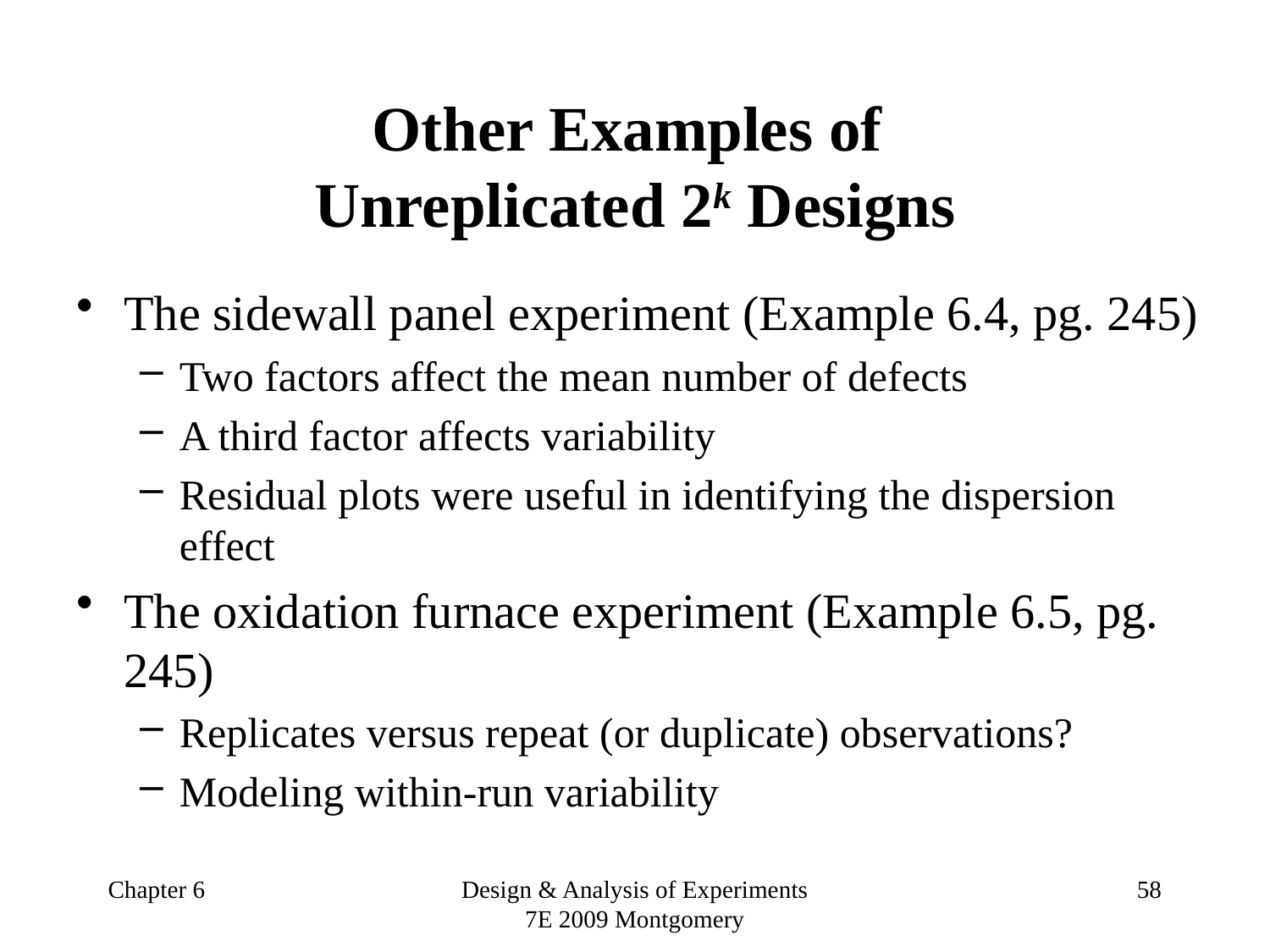

# Other Examples of Unreplicated 2k Designs
The sidewall panel experiment (Example 6.4, pg. 245)
Two factors affect the mean number of defects
A third factor affects variability
Residual plots were useful in identifying the dispersion effect
The oxidation furnace experiment (Example 6.5, pg. 245)
Replicates versus repeat (or duplicate) observations?
Modeling within-run variability
Chapter 6
Design & Analysis of Experiments 7E 2009 Montgomery
58